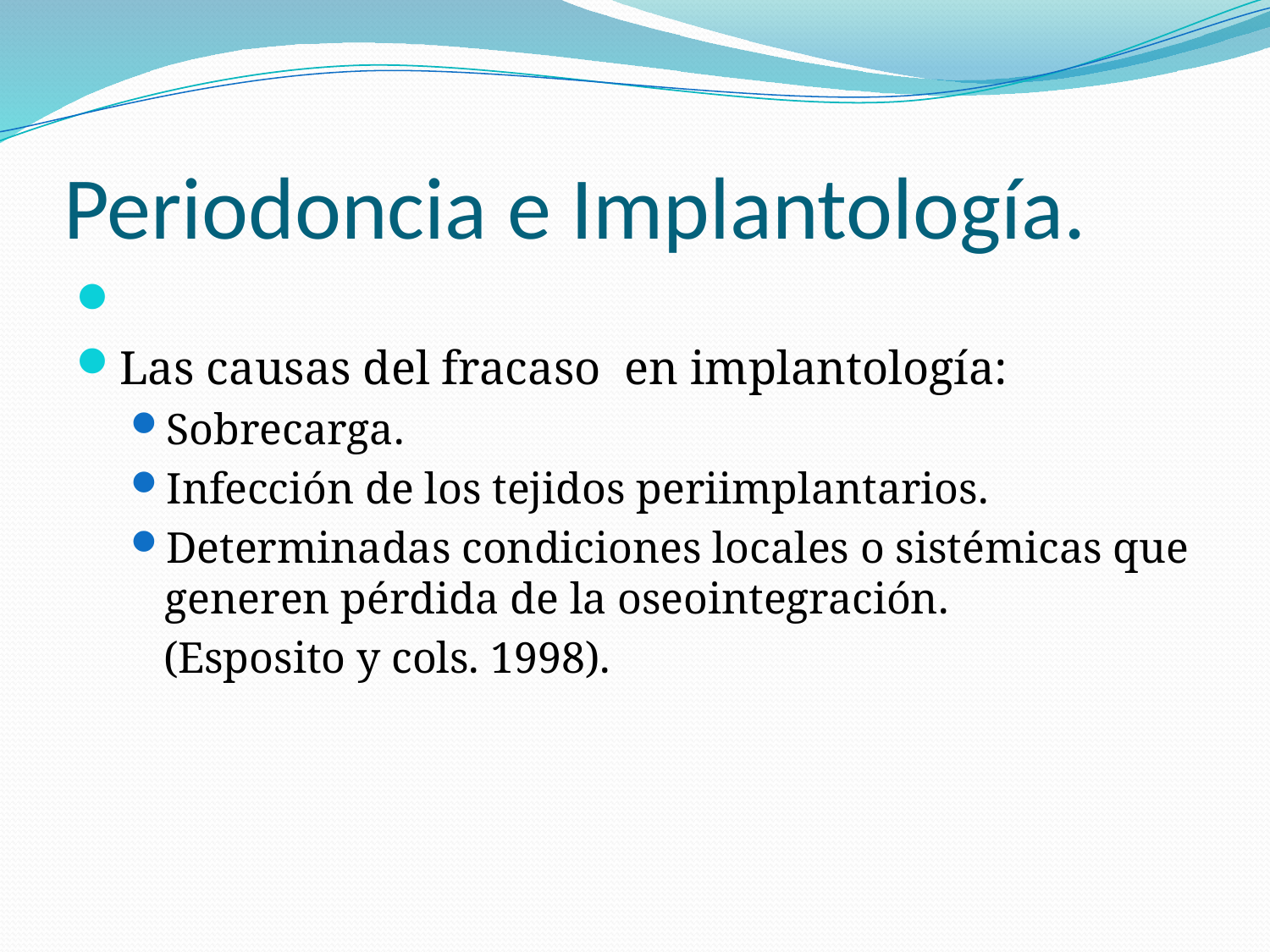

# Periodoncia e Implantología.

Las causas del fracaso  en implantología:
Sobrecarga.
Infección de los tejidos periimplantarios.
Determinadas condiciones locales o sistémicas que generen pérdida de la oseointegración.
   (Esposito y cols. 1998).